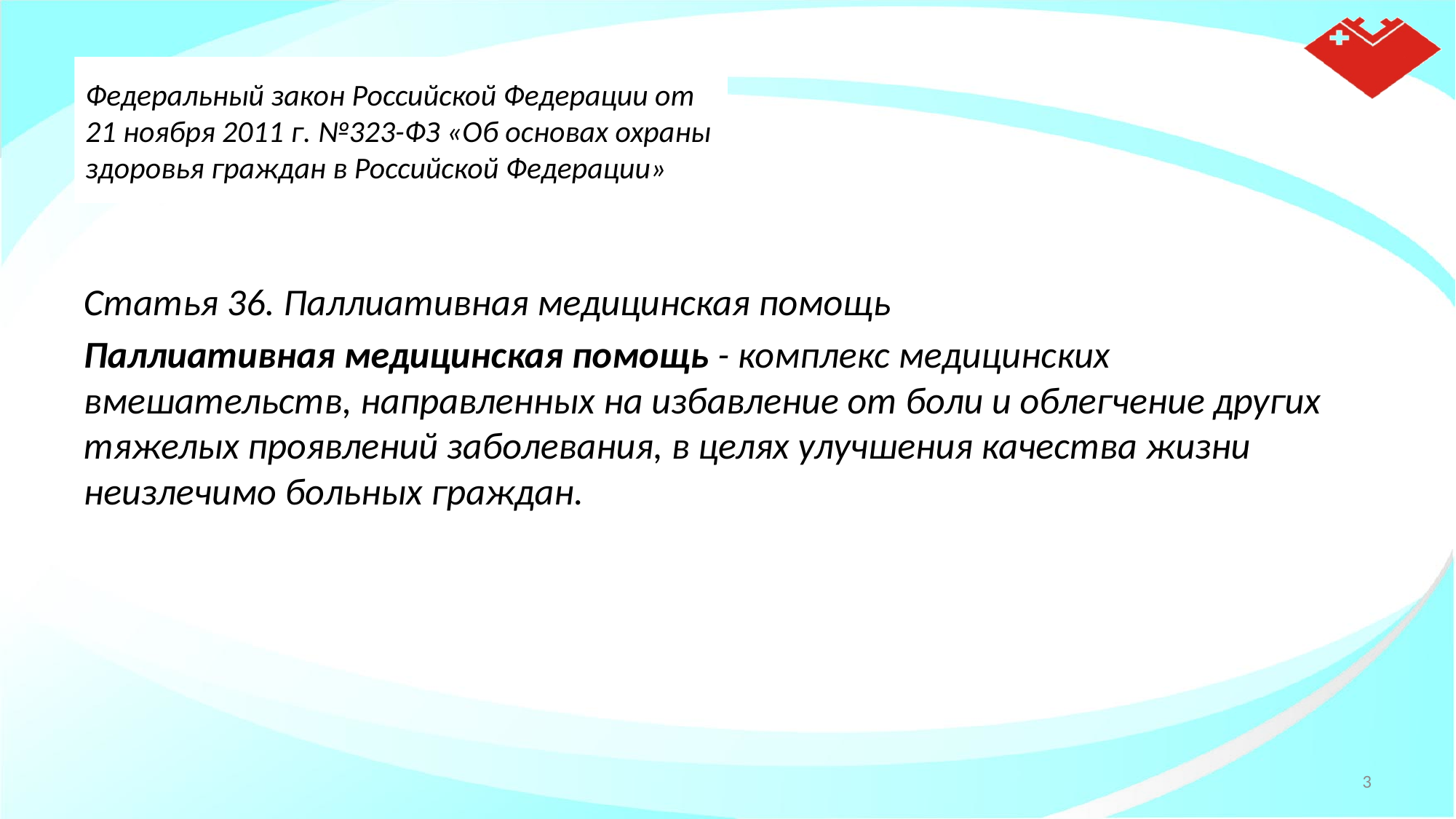

# Федеральный закон Российской Федерации от 21 ноября 2011 г. №323-ФЗ «Об основах охраны здоровья граждан в Российской Федерации»
Статья 36. Паллиативная медицинская помощь
Паллиативная медицинская помощь - комплекс медицинских вмешательств, направленных на избавление от боли и облегчение других тяжелых проявлений заболевания, в целях улучшения качества жизни неизлечимо больных граждан.

3